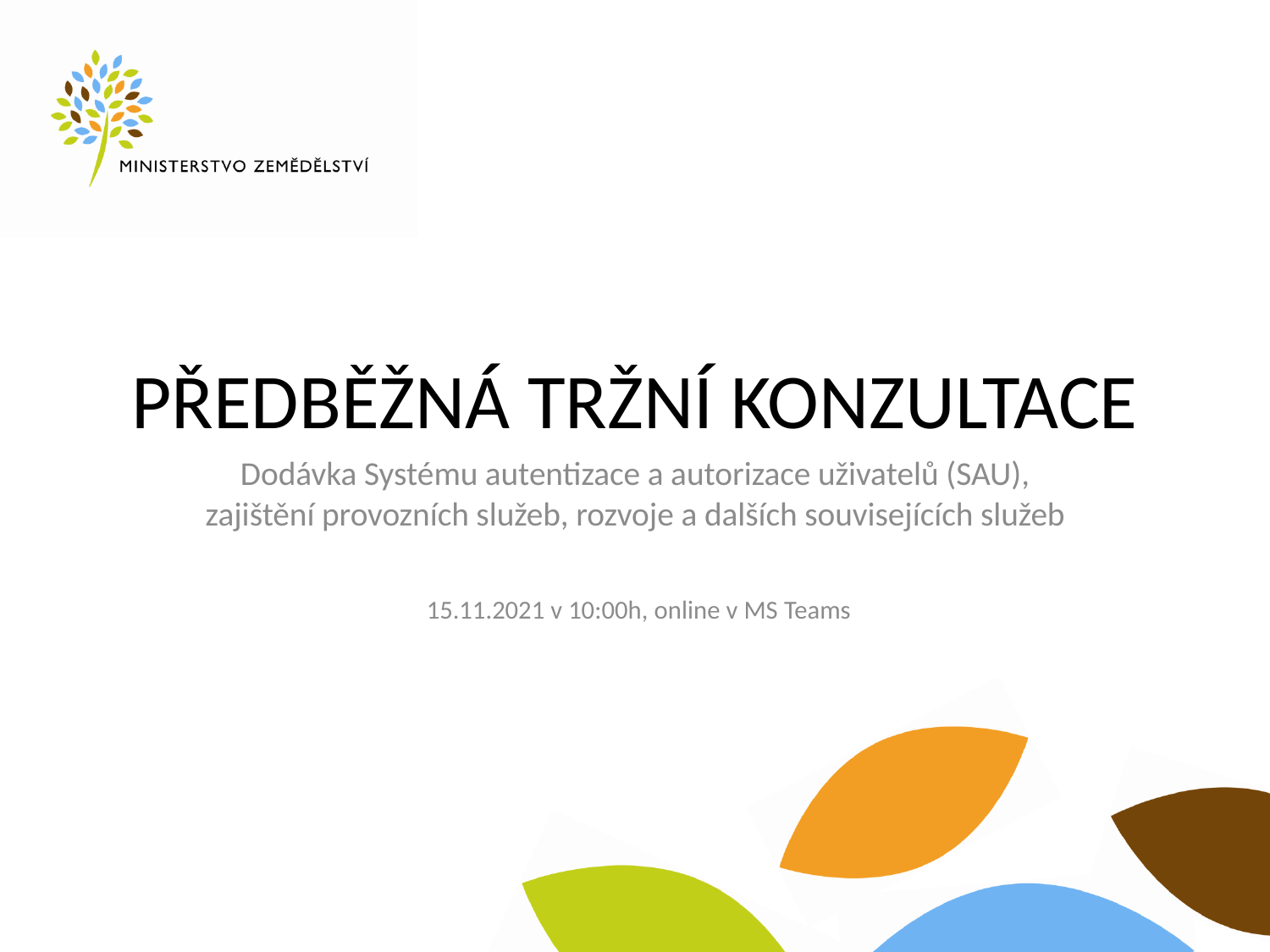

# PŘEDBĚŽNÁ TRŽNÍ KONZULTACE
Dodávka Systému autentizace a autorizace uživatelů (SAU), zajištění provozních služeb, rozvoje a dalších souvisejících služeb

 15.11.2021 v 10:00h, online v MS Teams